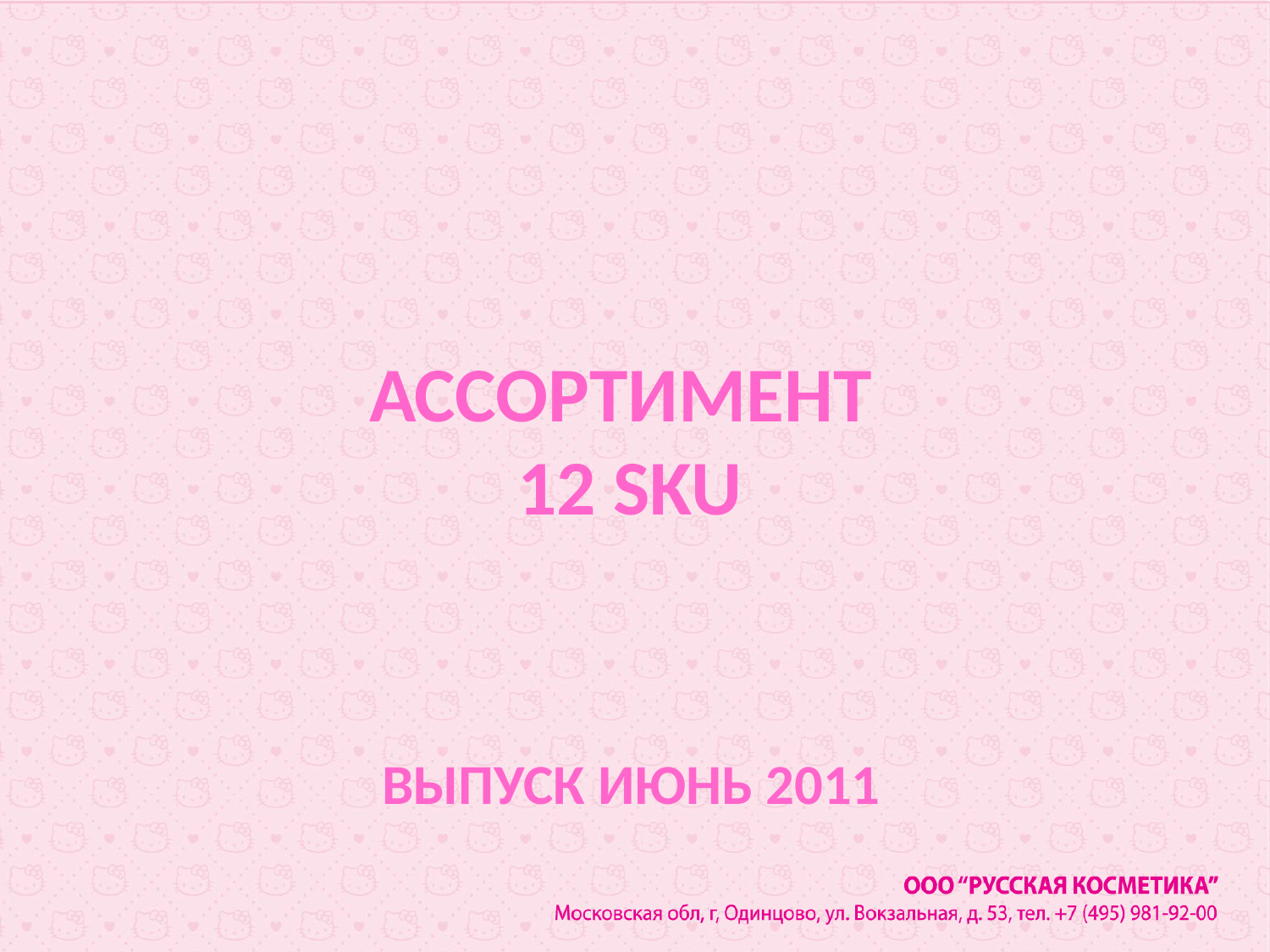

# АССОРТИМЕНТ 12 SKU
ВЫПУСК ИЮНЬ 2011